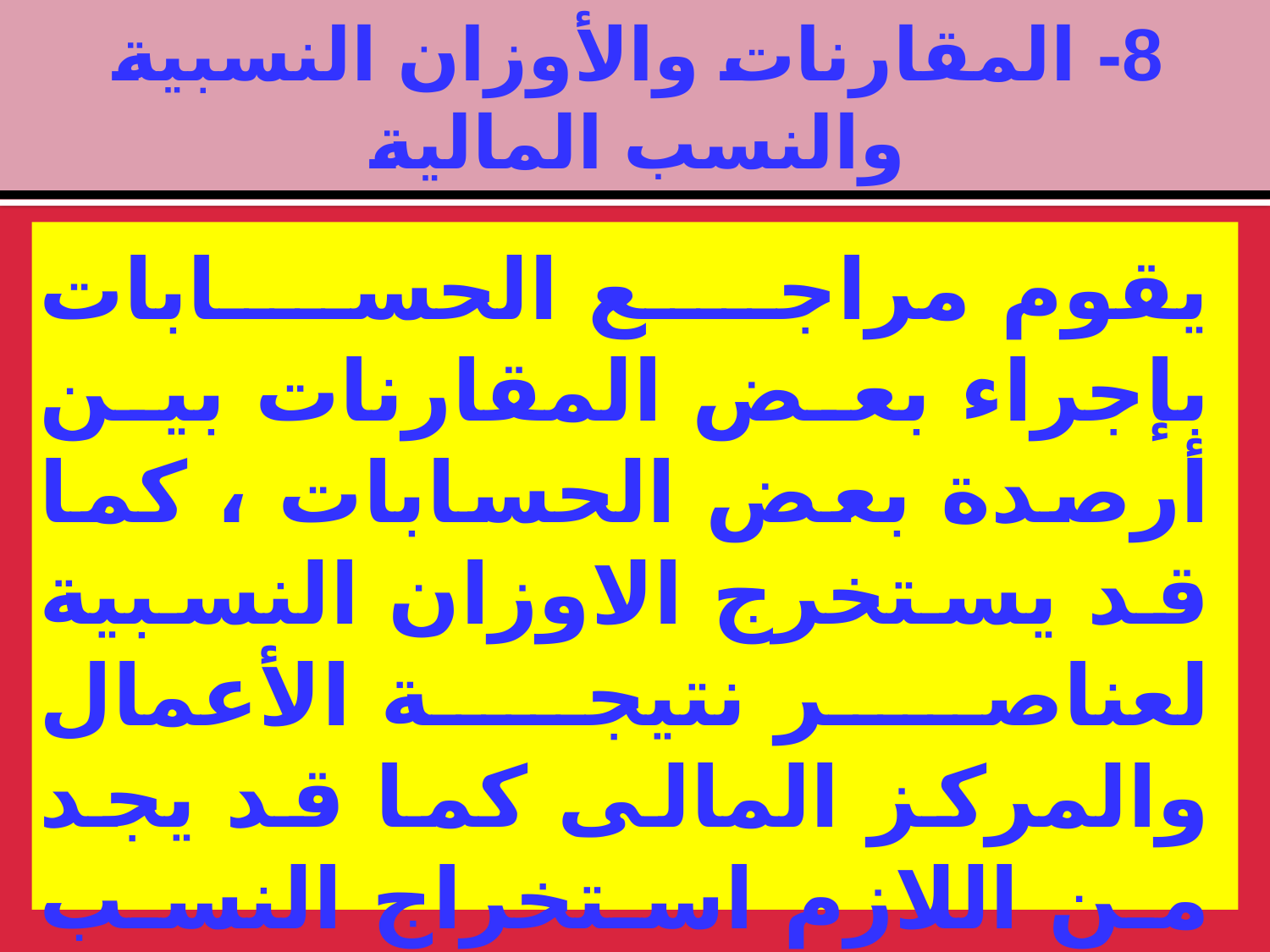

# 8- المقارنات والأوزان النسبية والنسب المالية
يقوم مراجع الحسابات بإجراء بعض المقارنات بين أرصدة بعض الحسابات ، كما قد يستخرج الاوزان النسبية لعناصر نتيجة الأعمال والمركز المالى كما قد يجد من اللازم استخراج النسب المالية للمفردات التى تتضمنها القوائم المالية .